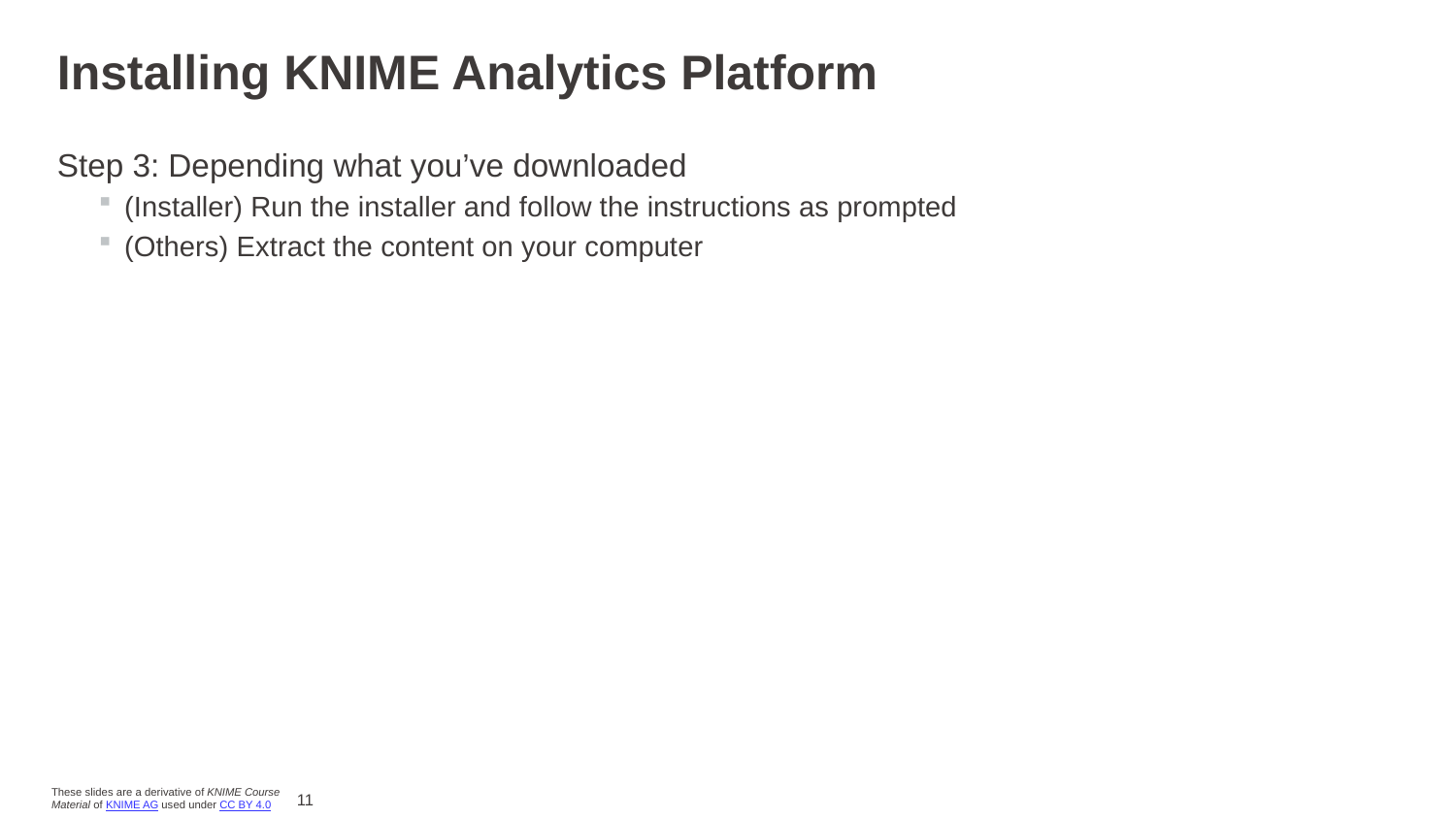

# Installing KNIME Analytics Platform
Step 3: Depending what you’ve downloaded
(Installer) Run the installer and follow the instructions as prompted
(Others) Extract the content on your computer

11